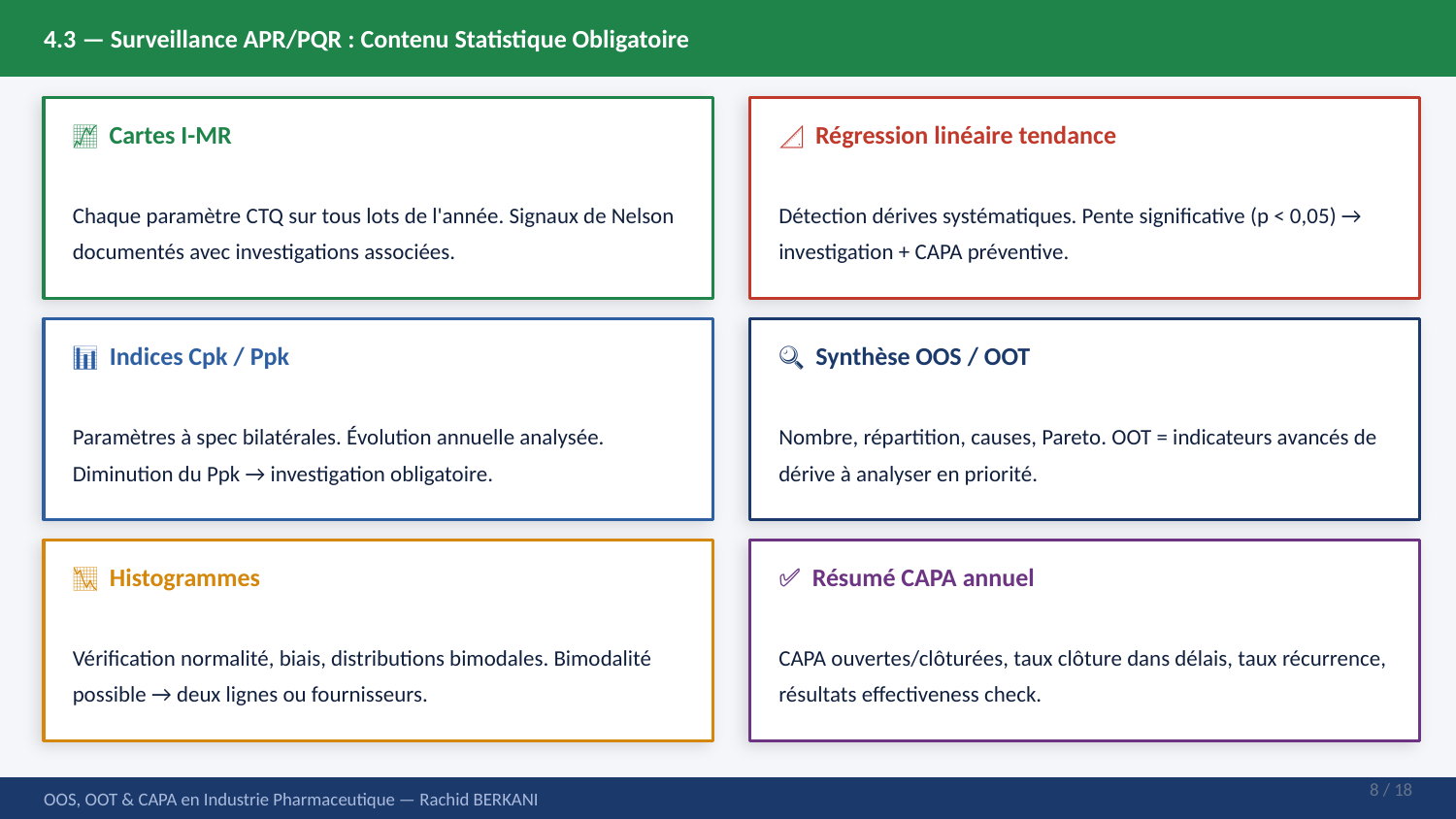

4.3 — Surveillance APR/PQR : Contenu Statistique Obligatoire

📈  Cartes I-MR
📐  Régression linéaire tendance
Chaque paramètre CTQ sur tous lots de l'année. Signaux de Nelson documentés avec investigations associées.
Détection dérives systématiques. Pente significative (p < 0,05) → investigation + CAPA préventive.

📊  Indices Cpk / Ppk
🔍  Synthèse OOS / OOT
Paramètres à spec bilatérales. Évolution annuelle analysée. Diminution du Ppk → investigation obligatoire.
Nombre, répartition, causes, Pareto. OOT = indicateurs avancés de dérive à analyser en priorité.

📉  Histogrammes
✅  Résumé CAPA annuel
Vérification normalité, biais, distributions bimodales. Bimodalité possible → deux lignes ou fournisseurs.
CAPA ouvertes/clôturées, taux clôture dans délais, taux récurrence, résultats effectiveness check.
8 / 18

OOS, OOT & CAPA en Industrie Pharmaceutique — Rachid BERKANI